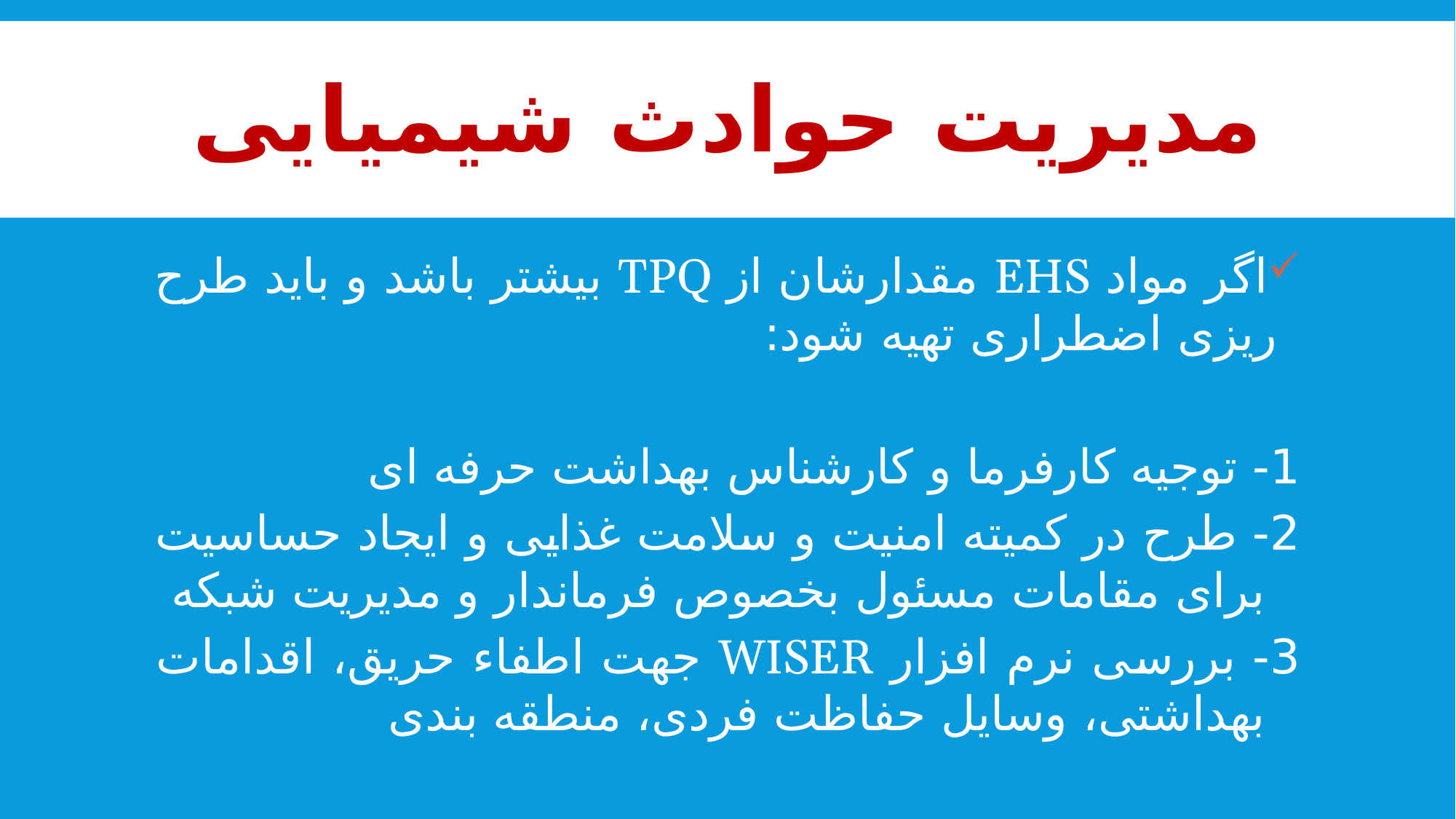

# مدیریت حوادث شیمیایی
اگر مواد EHS مقدارشان از TPQ بیشتر باشد و باید طرح ریزی اضطراری تهیه شود:

1- توجیه کارفرما و کارشناس بهداشت حرفه ای
2- طرح در کمیته امنیت و سلامت غذایی و ایجاد حساسیت برای مقامات مسئول بخصوص فرماندار و مدیریت شبکه
3- بررسی نرم افزار WISER جهت اطفاء حریق، اقدامات بهداشتی، وسایل حفاظت فردی، منطقه بندی